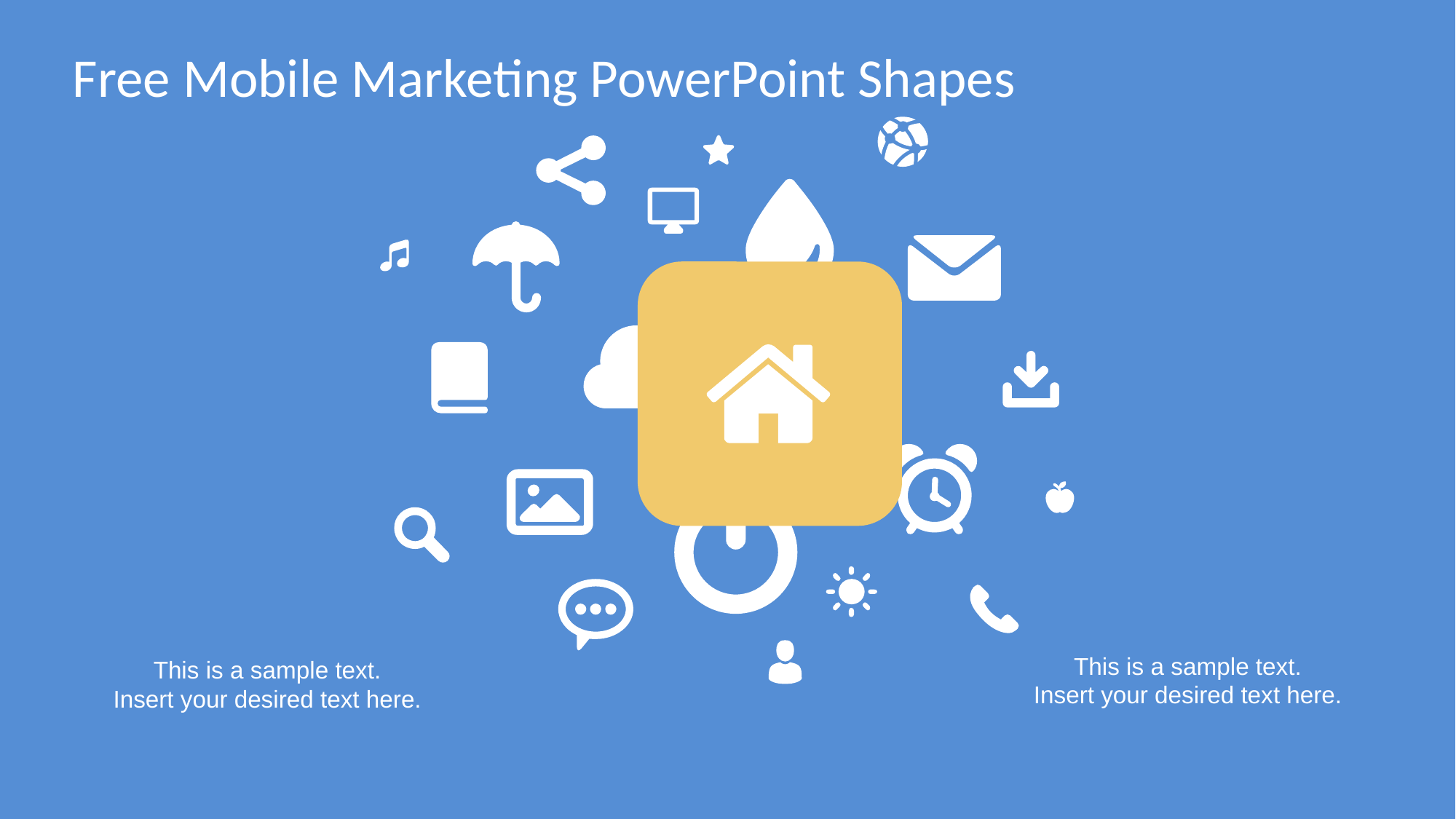

# Free Mobile Marketing PowerPoint Shapes

This is a sample text.
Insert your desired text here.
This is a sample text.
Insert your desired text here.